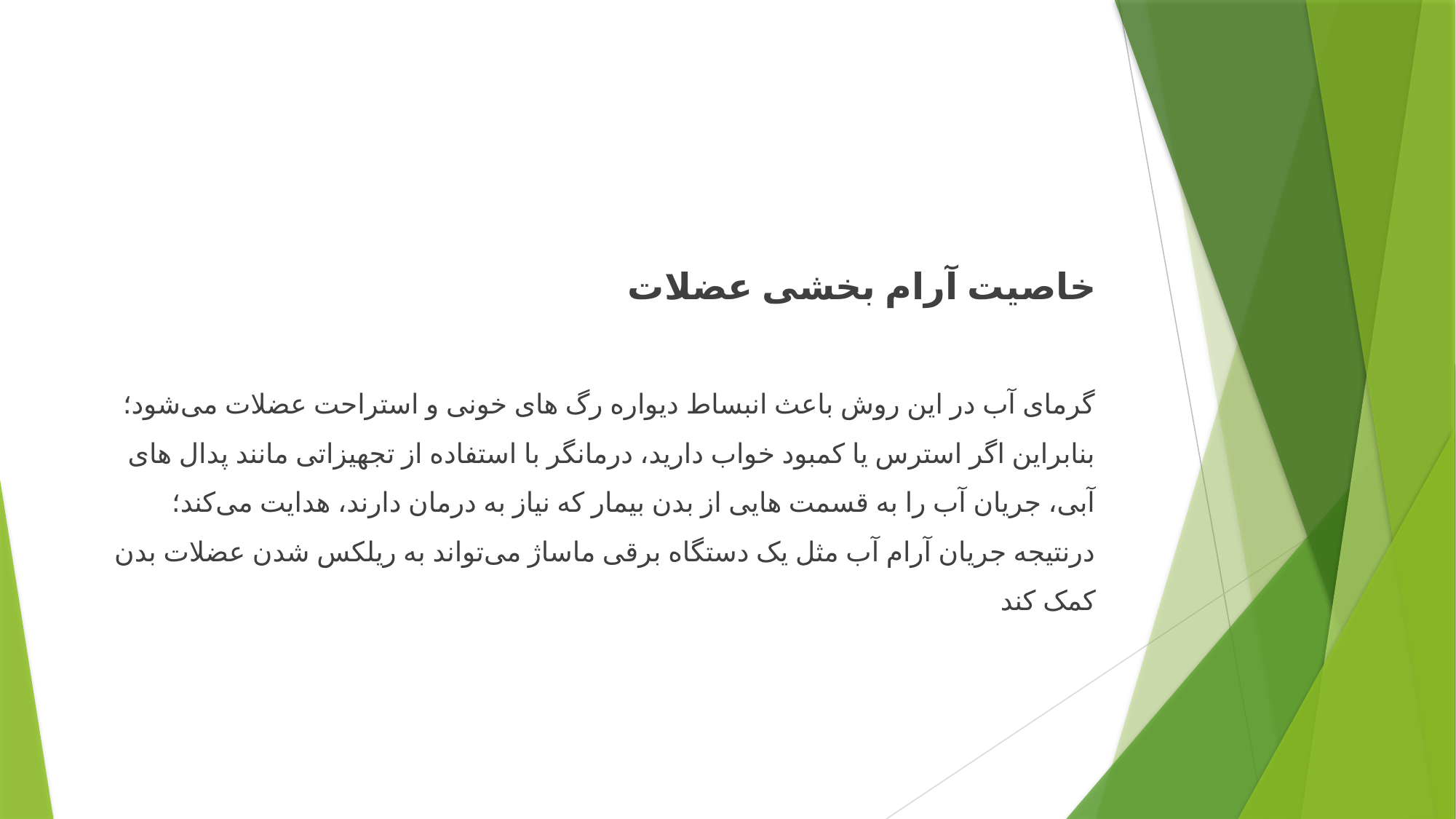

خاصیت آرام بخشی عضلات

گرمای آب در این روش باعث انبساط دیواره‌ رگ‌ های خونی و استراحت عضلات می‌شود؛ بنابراین اگر استرس یا کمبود خواب دارید، درمانگر با استفاده از تجهیزاتی مانند پدال‌ های آبی، جریان آب را به قسمت‌ هایی از بدن بیمار که نیاز به درمان دارند، هدایت می‌کند؛ درنتیجه جریان آرام آب مثل یک دستگاه برقی ماساژ می‌تواند به ریلکس شدن عضلات بدن کمک کند